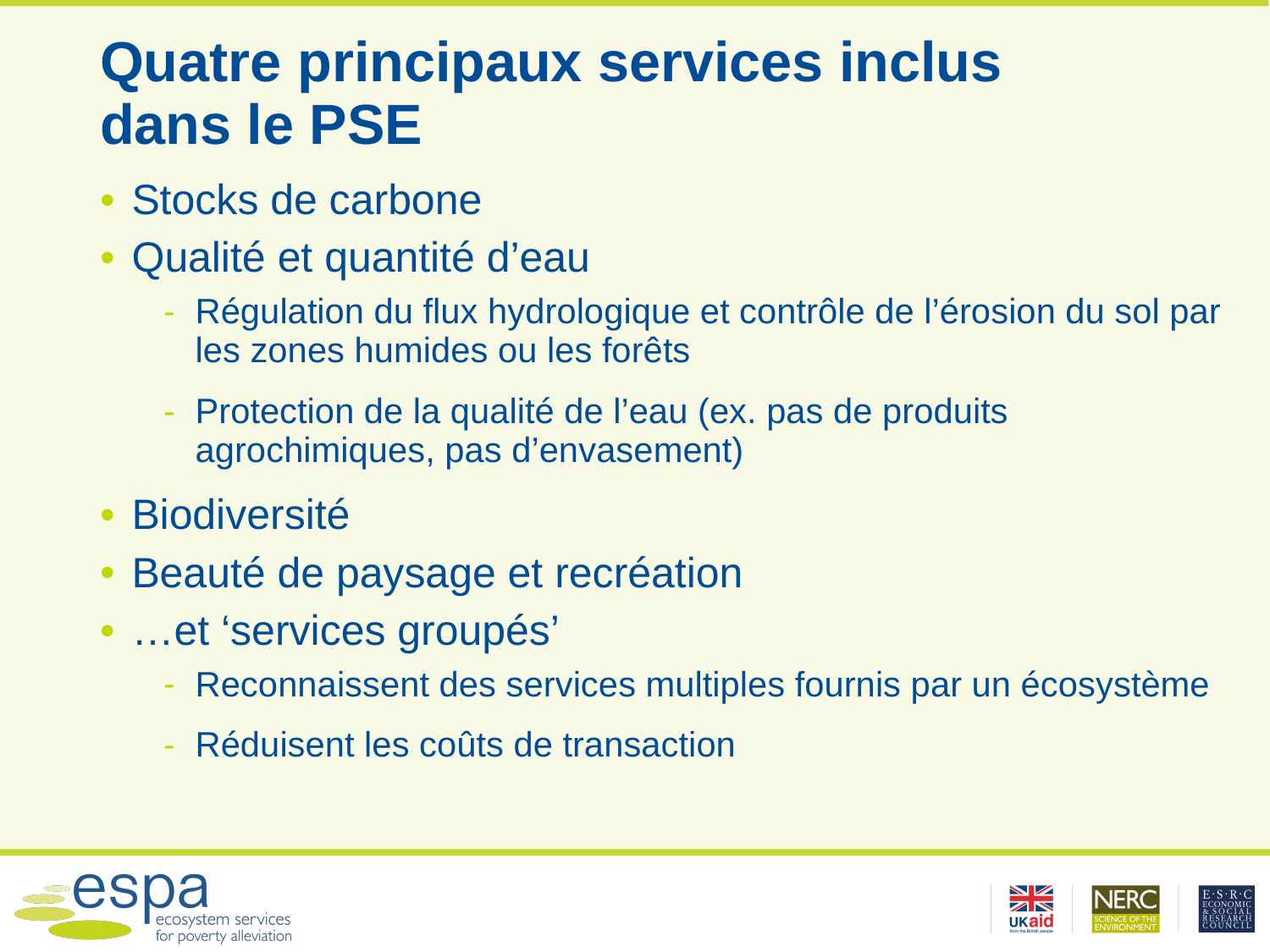

# Quatre principaux services inclus dans le PSE
Stocks de carbone
Qualité et quantité d’eau
Régulation du flux hydrologique et contrôle de l’érosion du sol par les zones humides ou les forêts
Protection de la qualité de l’eau (ex. pas de produits agrochimiques, pas d’envasement)
Biodiversité
Beauté de paysage et recréation
…et ‘services groupés’
Reconnaissent des services multiples fournis par un écosystème
Réduisent les coûts de transaction